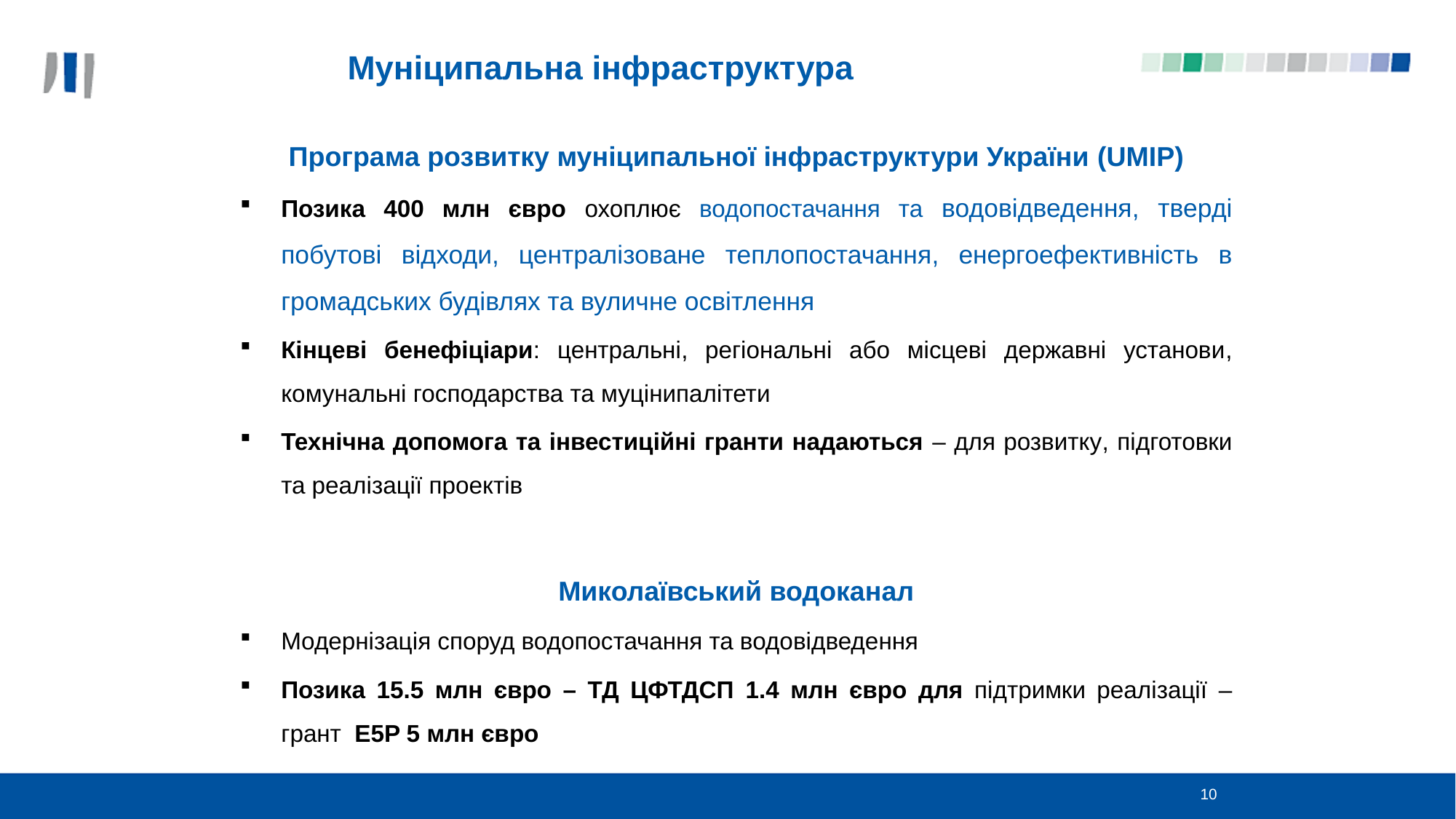

Муніципальна інфраструктура
Програма розвитку муніципальної інфраструктури України (UMIP)
Позика 400 млн євро охоплює водопостачання та водовідведення, тверді побутові відходи, централізоване теплопостачання, енергоефективність в громадських будівлях та вуличне освітлення
Кінцеві бенефіціари: центральні, регіональні або місцеві державні установи, комунальні господарства та муцінипалітети
Технічна допомога та інвестиційні гранти надаються – для розвитку, підготовки та реалізації проектів

Миколаївський водоканал
Модернізація споруд водопостачання та водовідведення
Позика 15.5 млн євро – ТД ЦФТДСП 1.4 млн євро для підтримки реалізації – грант  E5P 5 млн євро
10